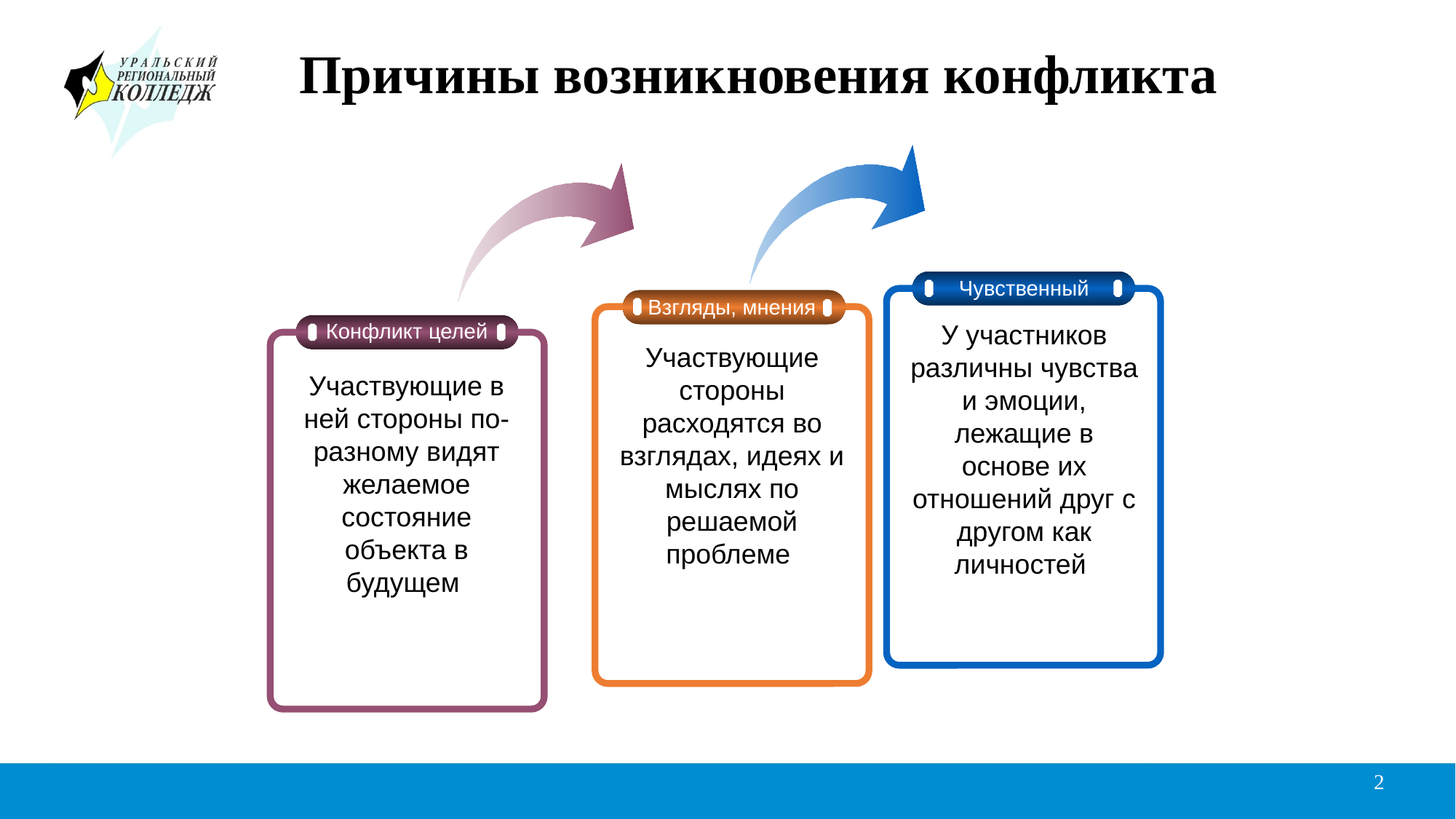

# Причины возникновения конфликта

Чувственный

Взгляды, мнения

Конфликт целей

Участвующие в ней стороны по-разному видят желаемое состояние объекта в будущем
У участников различны чувства и эмоции, лежащие в основе их отношений друг с другом как личностей
Участвующие стороны расходятся во взглядах, идеях и мыслях по решаемой проблеме
2